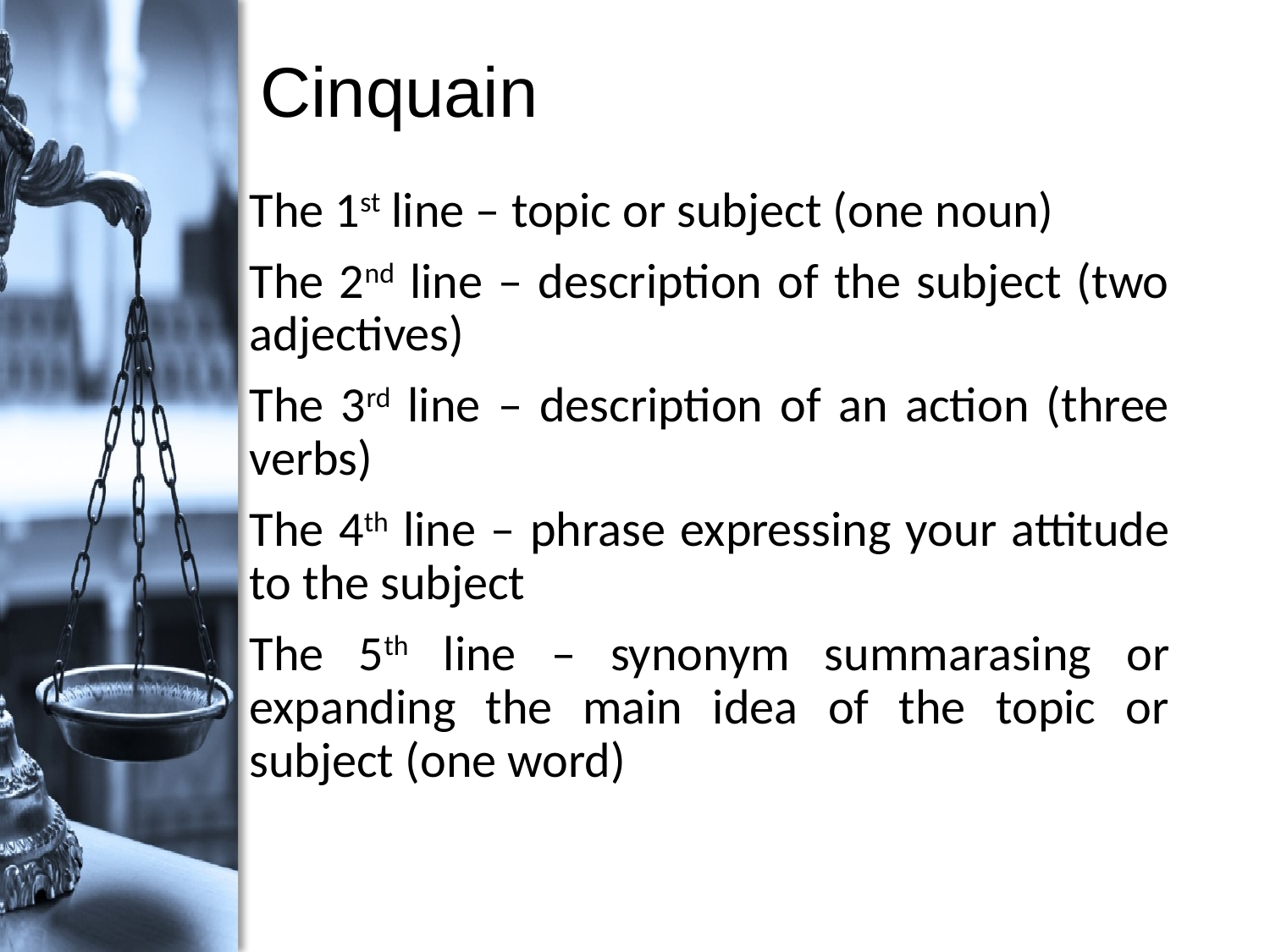

# Cinquain
The 1st line – topic or subject (one noun)
The 2nd line – description of the subject (two adjectives)
The 3rd line – description of an action (three verbs)
The 4th line – phrase expressing your attitude to the subject
The 5th line – synonym summarasing or expanding the main idea of the topic or subject (one word)